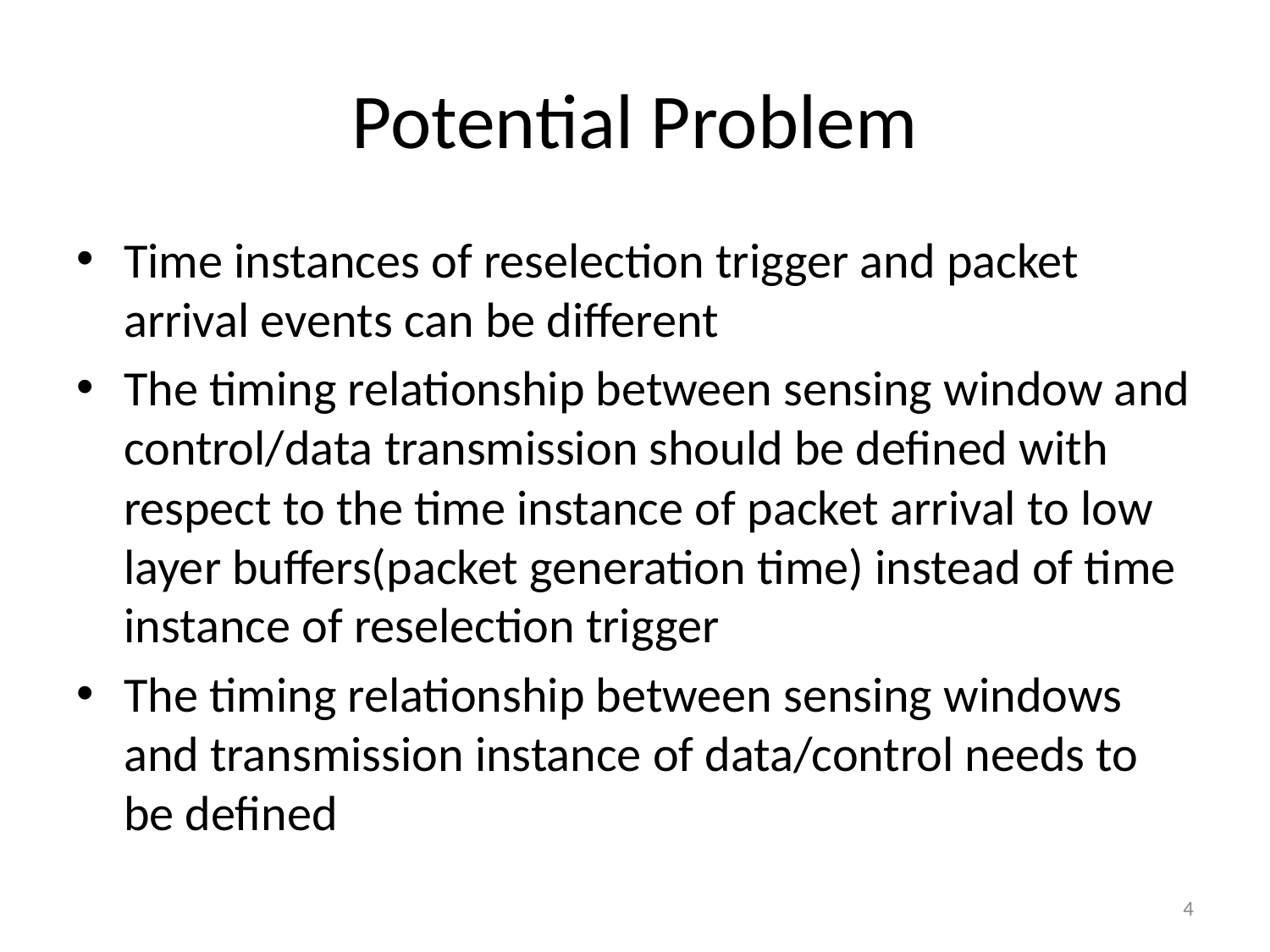

# Potential Problem
Time instances of reselection trigger and packet arrival events can be different
The timing relationship between sensing window and control/data transmission should be defined with respect to the time instance of packet arrival to low layer buffers(packet generation time) instead of time instance of reselection trigger
The timing relationship between sensing windows and transmission instance of data/control needs to be defined
4